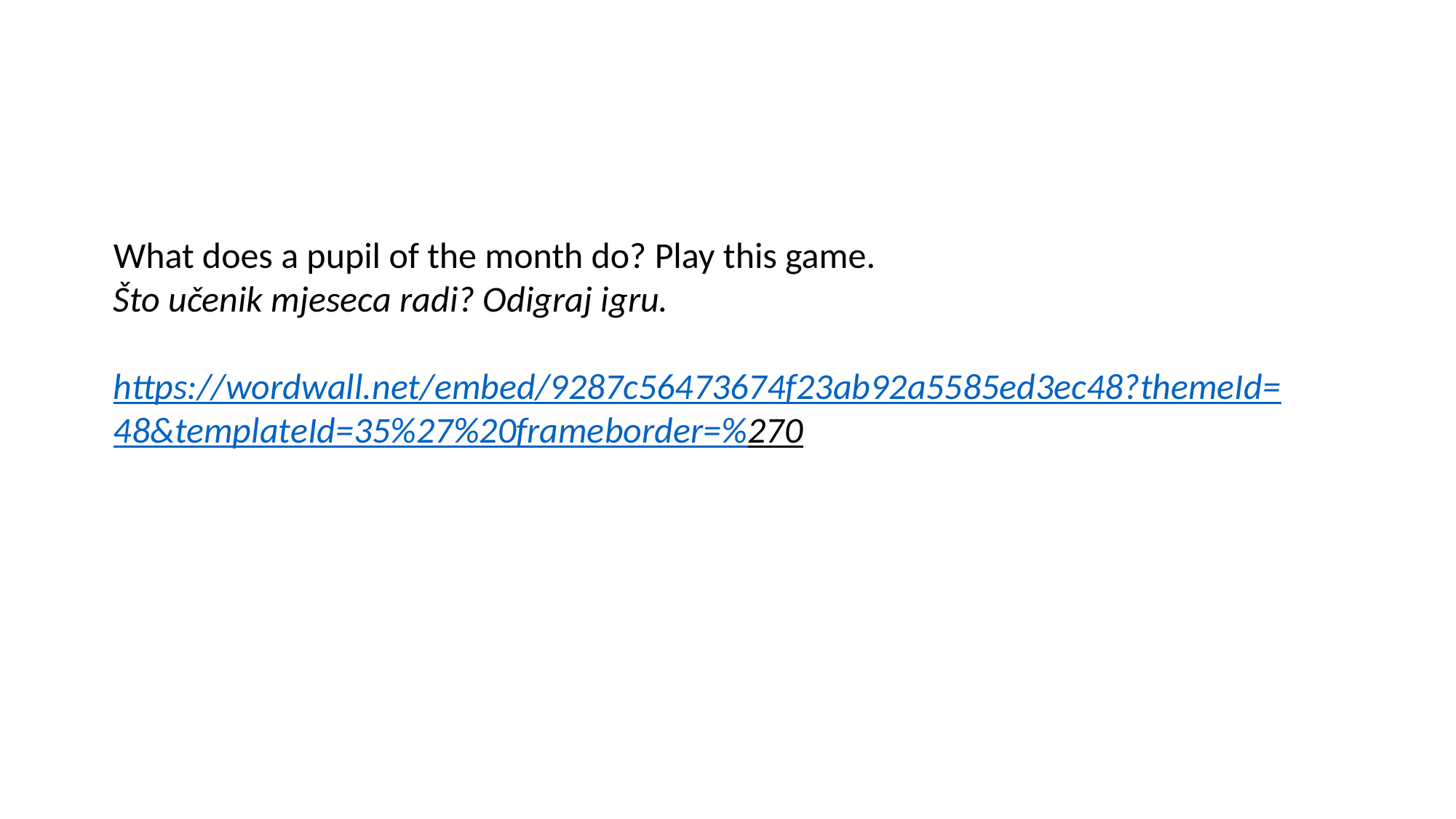

What does a pupil of the month do? Play this game.
Što učenik mjeseca radi? Odigraj igru.
https://wordwall.net/embed/9287c56473674f23ab92a5585ed3ec48?themeId=48&templateId=35%27%20frameborder=%270